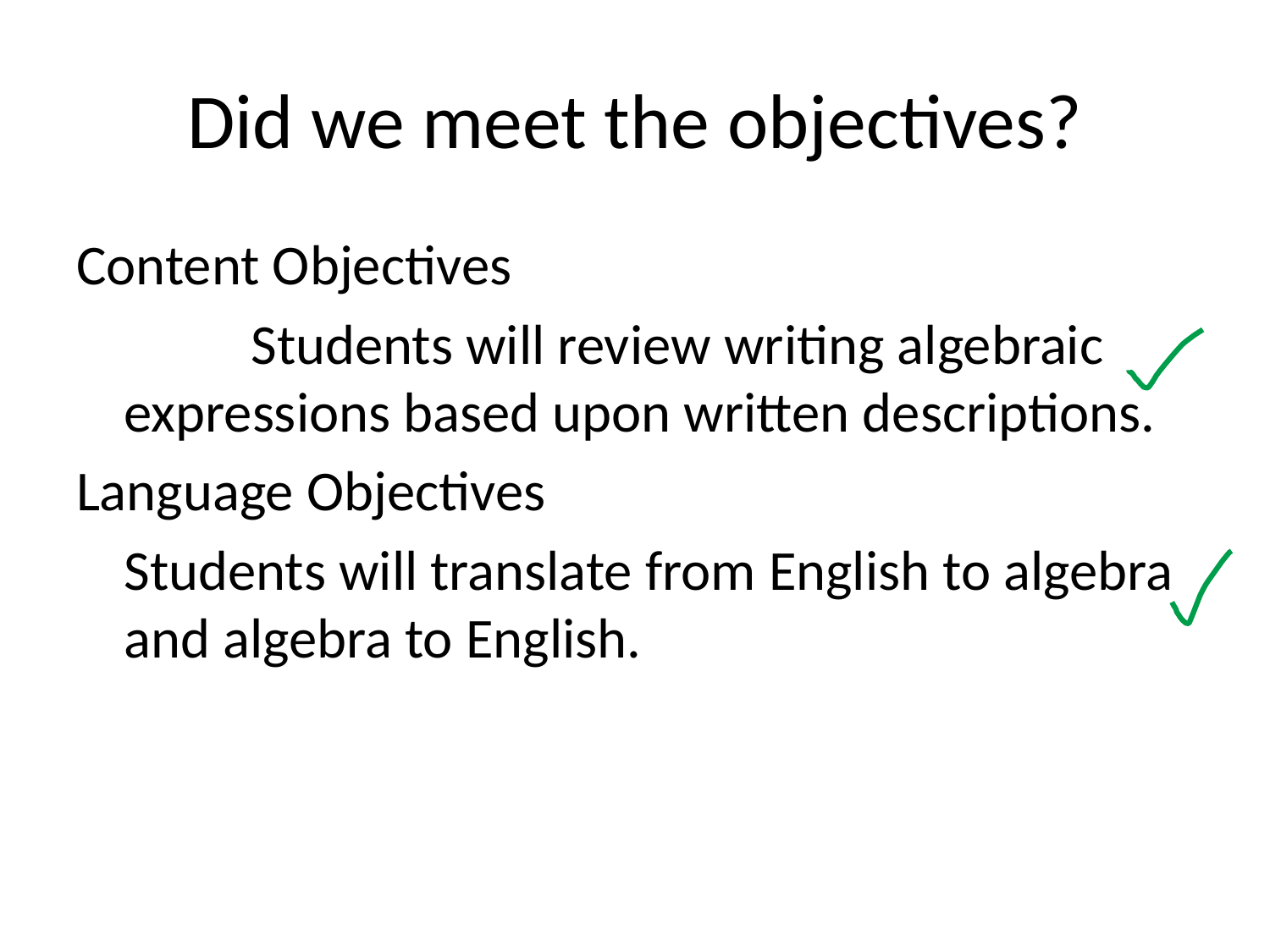

# Did we meet the objectives?
Content Objectives
		Students will review writing algebraic expressions based upon written descriptions.
Language Objectives
	Students will translate from English to algebra and algebra to English.